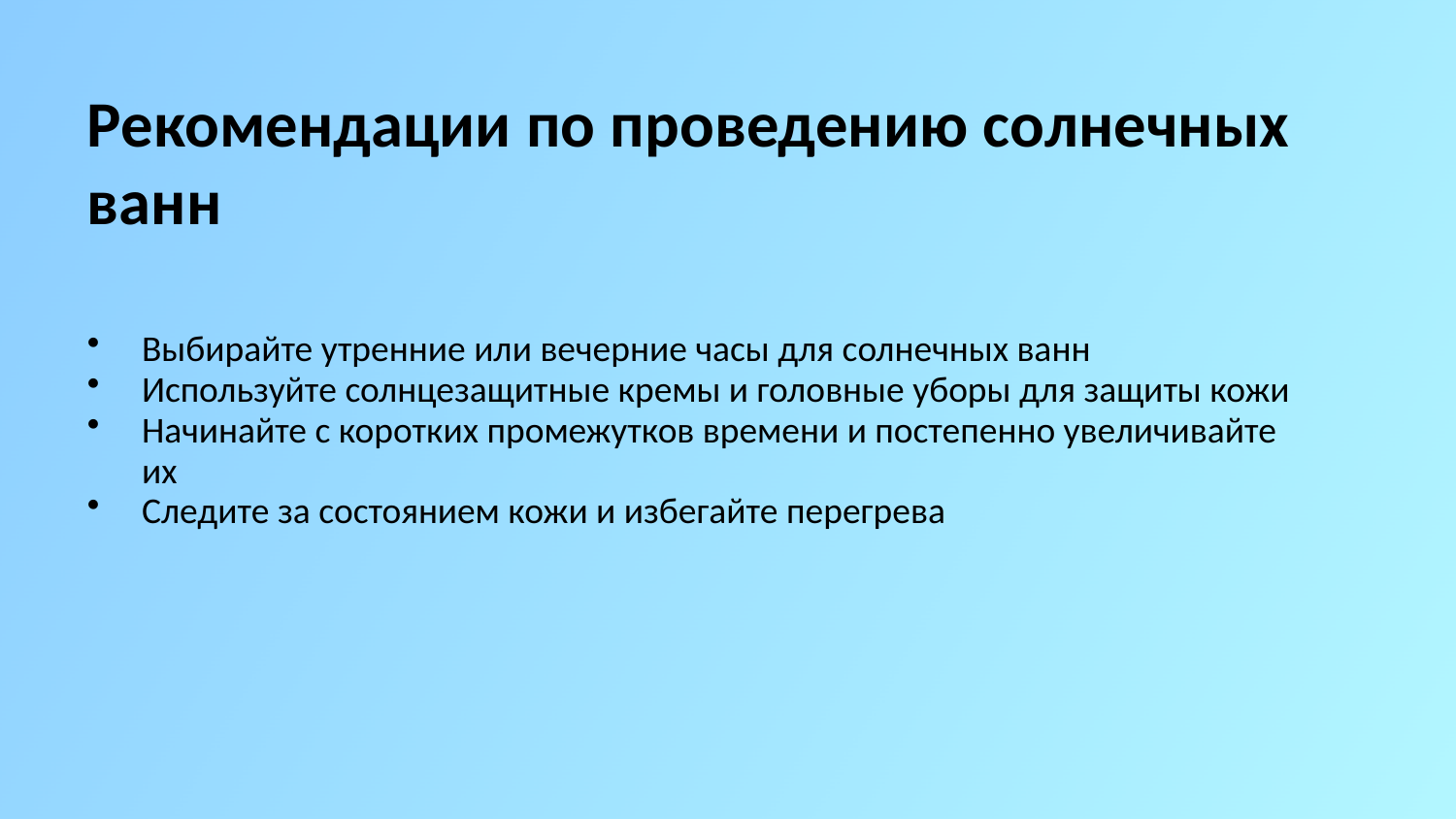

Рекомендации по проведению солнечных ванн
Выбирайте утренние или вечерние часы для солнечных ванн
Используйте солнцезащитные кремы и головные уборы для защиты кожи
Начинайте с коротких промежутков времени и постепенно увеличивайте их
Следите за состоянием кожи и избегайте перегрева